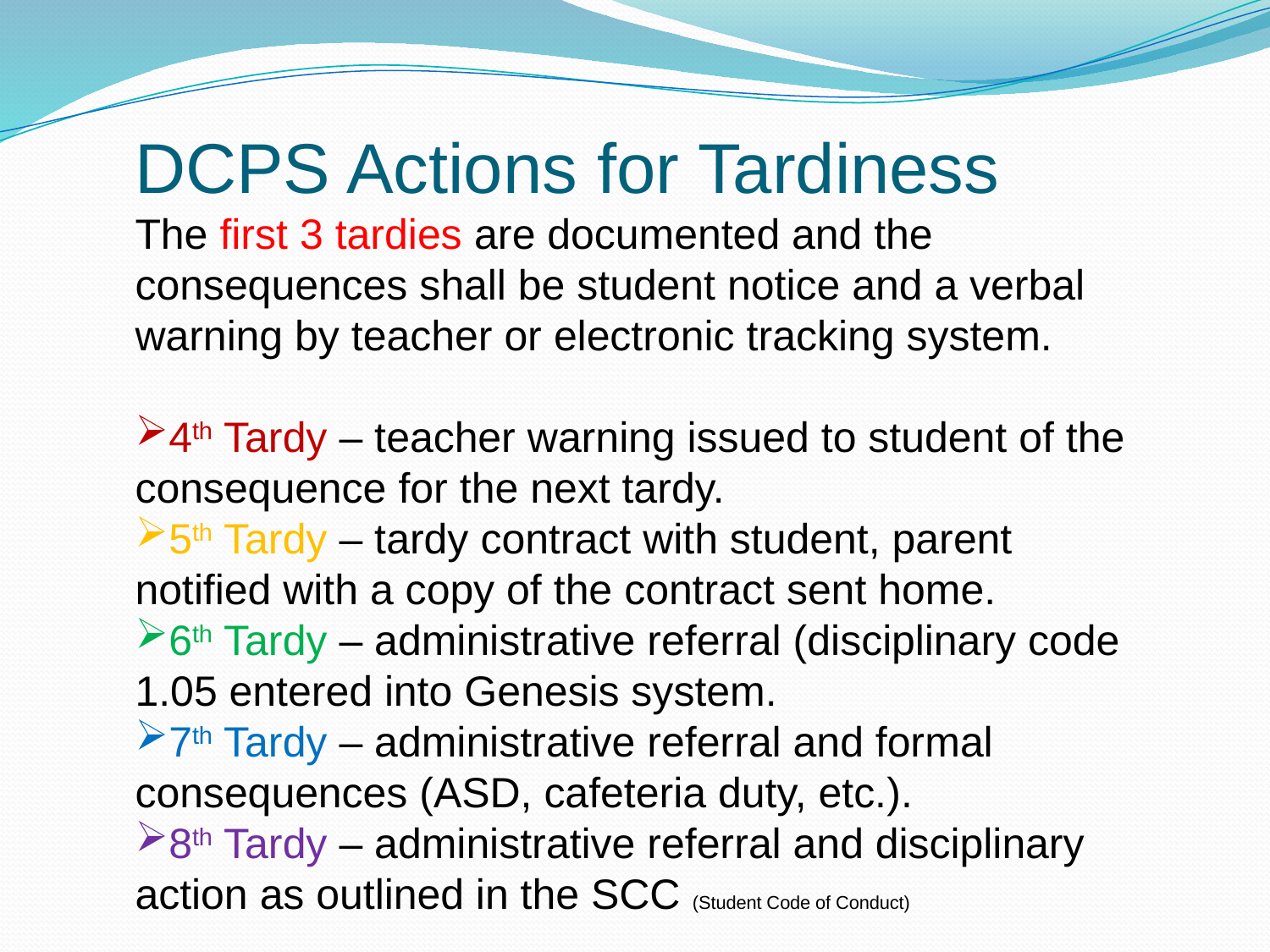

DCPS Actions for Tardiness
The first 3 tardies are documented and the consequences shall be student notice and a verbal warning by teacher or electronic tracking system.

4th Tardy – teacher warning issued to student of the consequence for the next tardy.
5th Tardy – tardy contract with student, parent notified with a copy of the contract sent home.
6th Tardy – administrative referral (disciplinary code 1.05 entered into Genesis system.
7th Tardy – administrative referral and formal consequences (ASD, cafeteria duty, etc.).
8th Tardy – administrative referral and disciplinary action as outlined in the SCC (Student Code of Conduct)